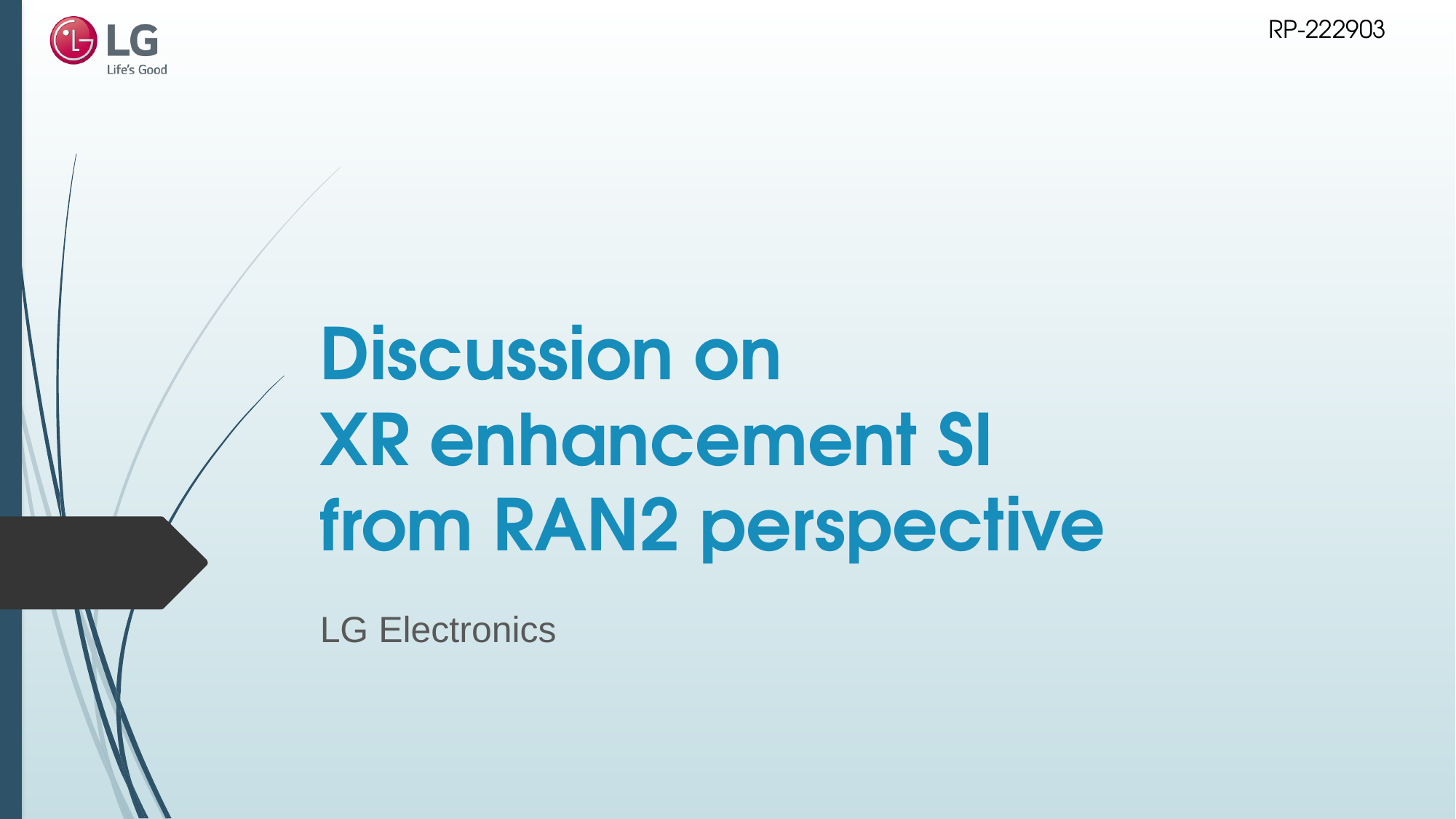

# Discussion on XR enhancement SI from RAN2 perspective
LG Electronics